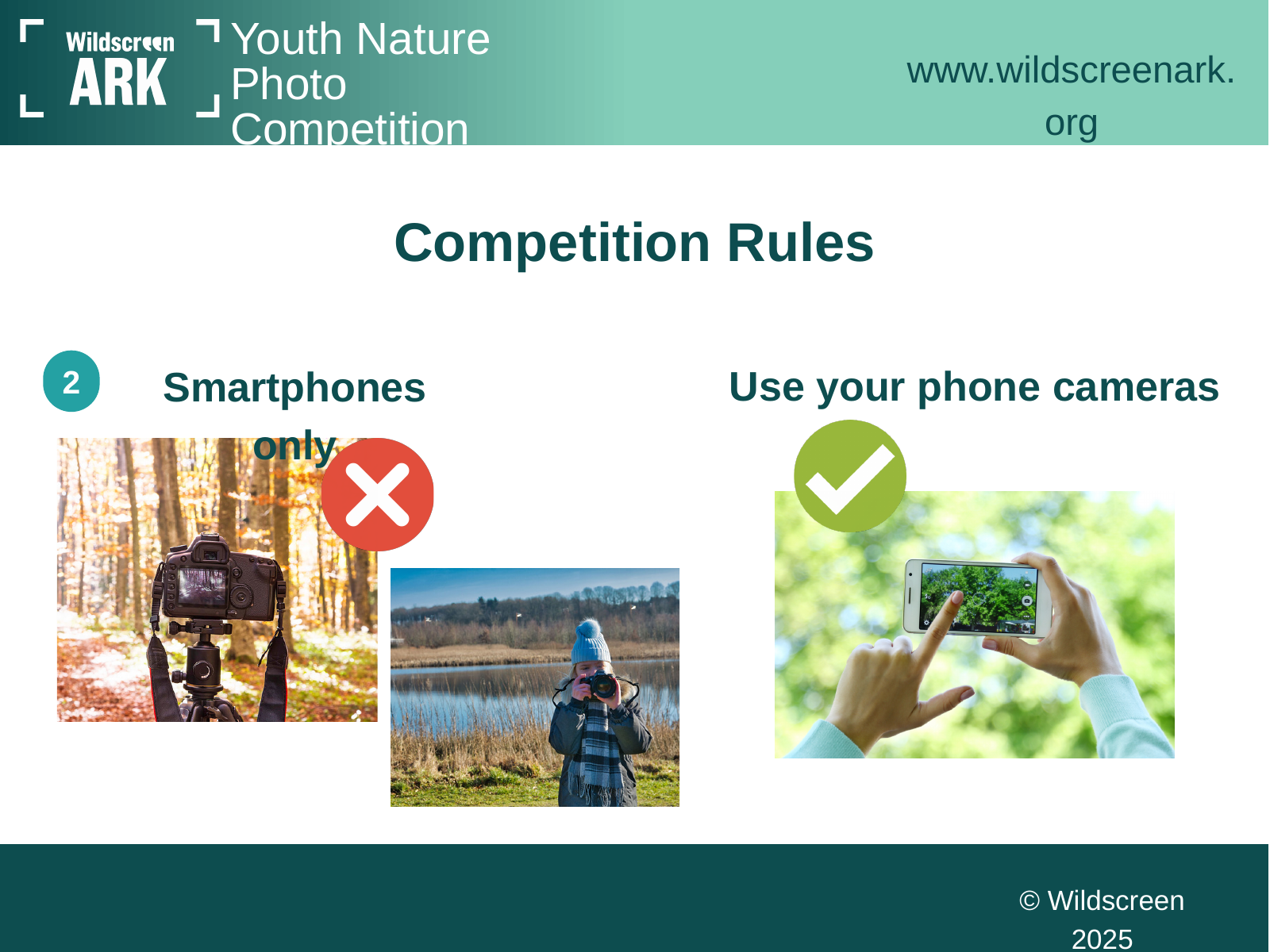

Youth Nature Photo Competition
www.wildscreenark.org
Competition Rules

2
Use your phone cameras
Smartphones only

© Wildscreen 2025